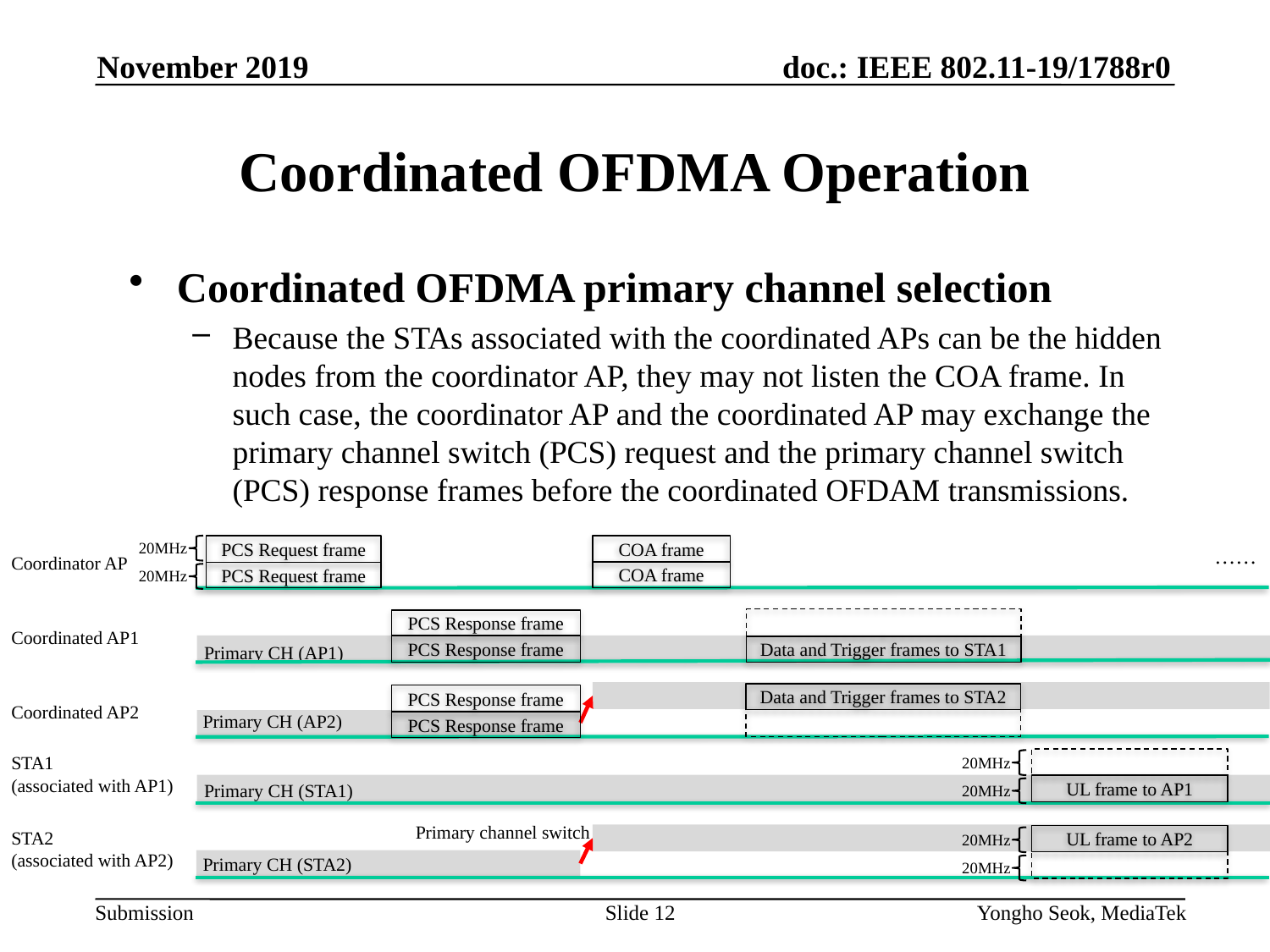

November 2019
# Coordinated OFDMA Operation

Coordinated OFDMA primary channel selection
Because the STAs associated with the coordinated APs can be the hidden nodes from the coordinator AP, they may not listen the COA frame. In such case, the coordinator AP and the coordinated AP may exchange the primary channel switch (PCS) request and the primary channel switch (PCS) response frames before the coordinated OFDAM transmissions.
20MHz

PCS Request frame
COA frame
……
Coordinator AP
20MHz
COA frame
PCS Request frame

PCS Response frame
Coordinated AP1
Primary CH (AP1)

PCS Response frame
Data and Trigger frames to STA1

Data and Trigger frames to STA2
PCS Response frame
Coordinated AP2
Primary CH (AP2)

PCS Response frame
STA1
(associated with AP1)
20MHz

Primary CH (STA1)
20MHz

UL frame to AP1

Primary channel switch
STA2
(associated with AP2)
20MHz

UL frame to AP2

Primary CH (STA2)

20MHz

Slide 12
Yongho Seok, MediaTek